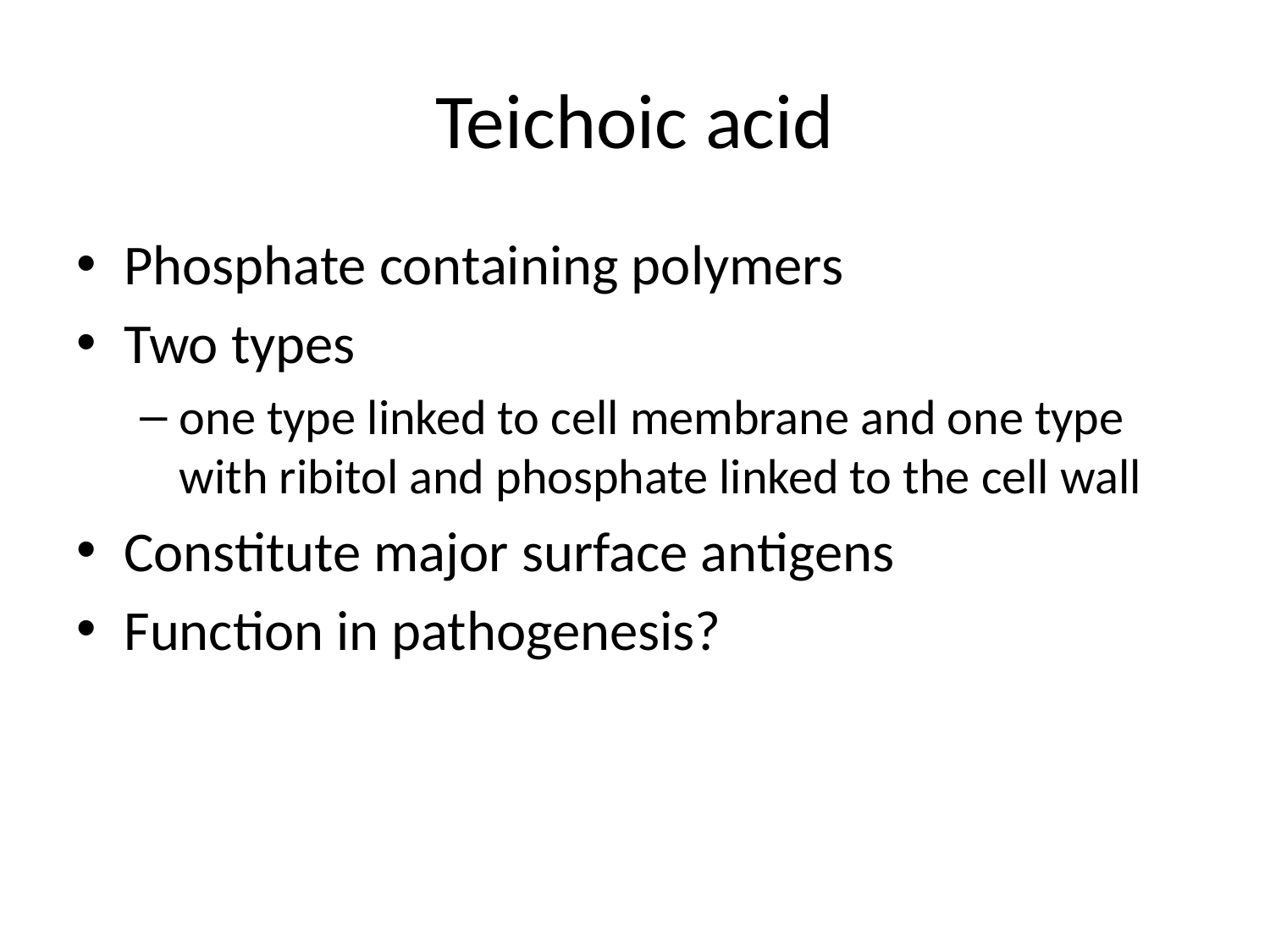

# Teichoic acid
Phosphate containing polymers
Two types
one type linked to cell membrane and one type with ribitol and phosphate linked to the cell wall
Constitute major surface antigens
Function in pathogenesis?